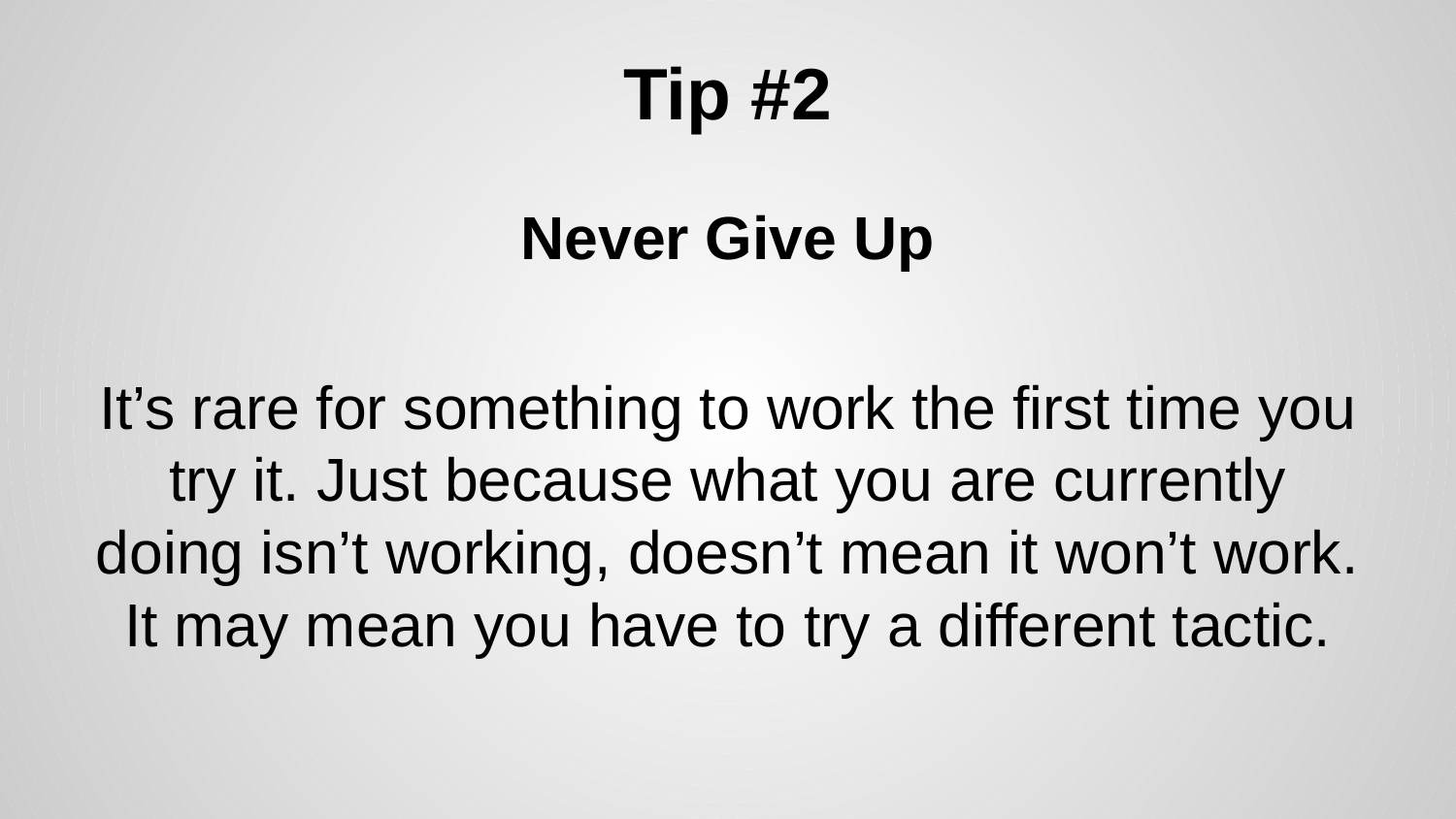

# Tip #2

Never Give Up

It’s rare for something to work the first time you try it. Just because what you are currently doing isn’t working, doesn’t mean it won’t work. It may mean you have to try a different tactic.